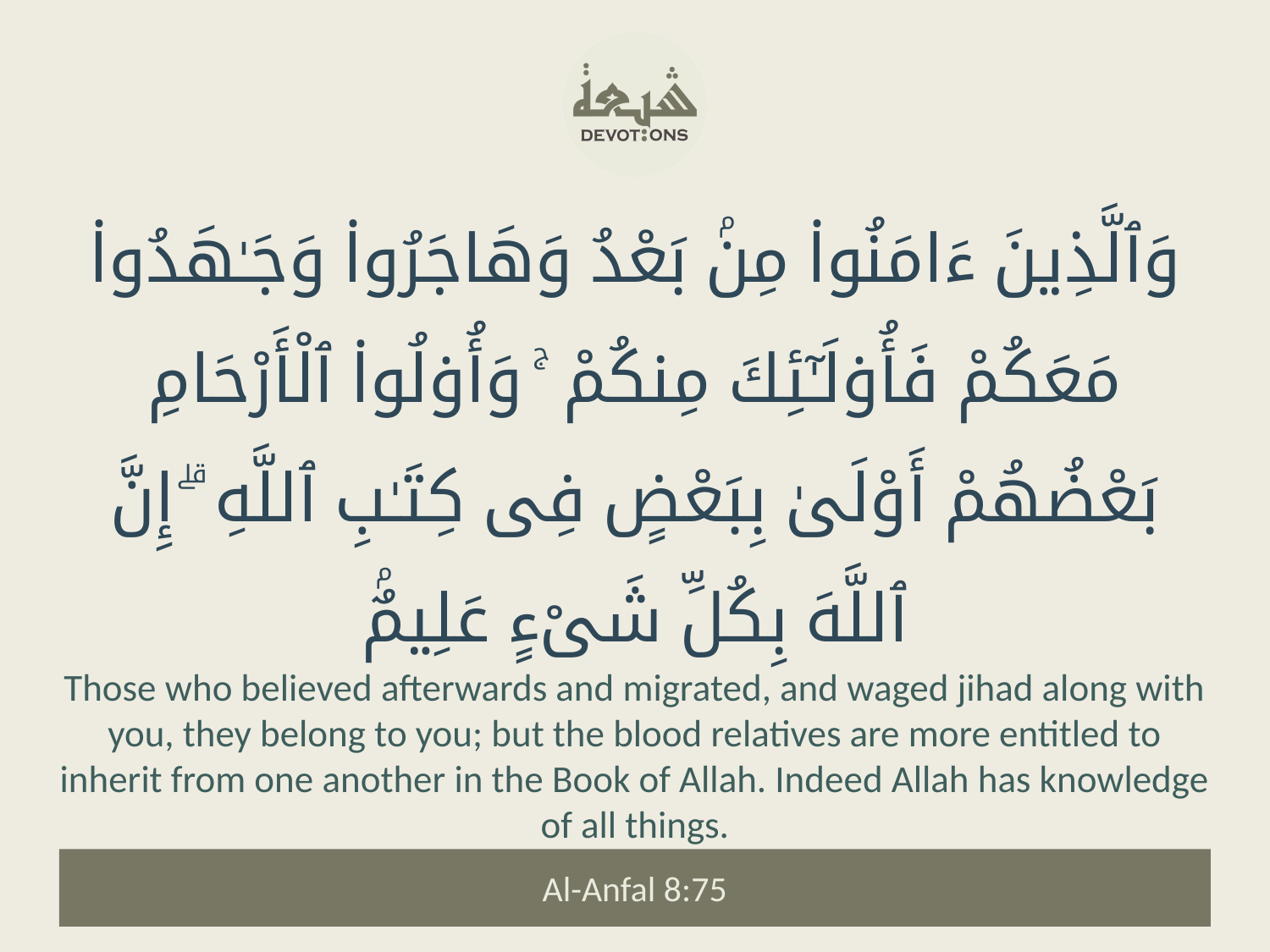

وَٱلَّذِينَ ءَامَنُوا۟ مِنۢ بَعْدُ وَهَاجَرُوا۟ وَجَـٰهَدُوا۟ مَعَكُمْ فَأُو۟لَـٰٓئِكَ مِنكُمْ ۚ وَأُو۟لُوا۟ ٱلْأَرْحَامِ بَعْضُهُمْ أَوْلَىٰ بِبَعْضٍ فِى كِتَـٰبِ ٱللَّهِ ۗ إِنَّ ٱللَّهَ بِكُلِّ شَىْءٍ عَلِيمٌۢ
Those who believed afterwards and migrated, and waged jihad along with you, they belong to you; but the blood relatives are more entitled to inherit from one another in the Book of Allah. Indeed Allah has knowledge of all things.
Al-Anfal 8:75